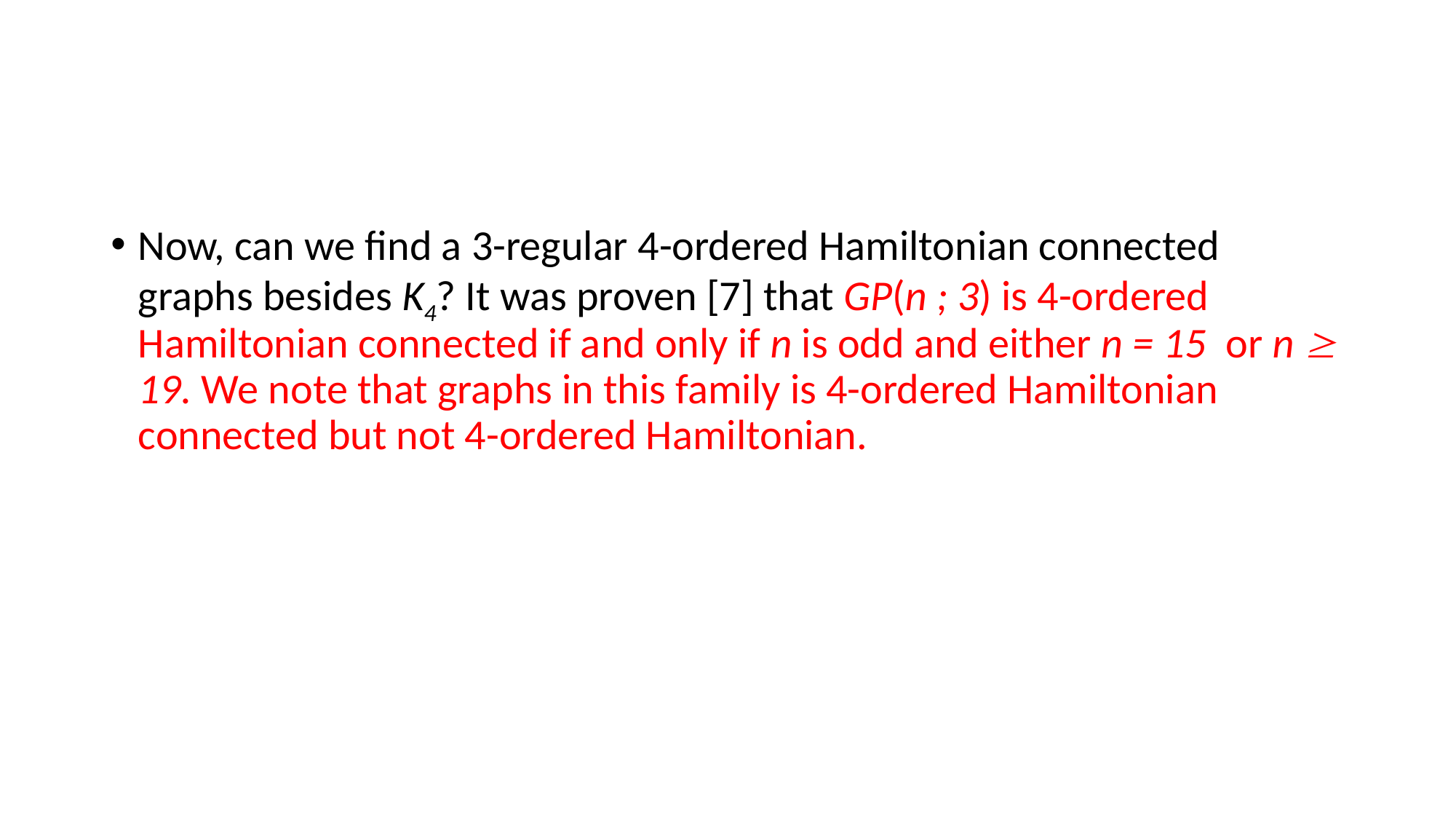

#
Now, can we find a 3-regular 4-ordered Hamiltonian connected graphs besides K4? It was proven [7] that GP(n ; 3) is 4-ordered Hamiltonian connected if and only if n is odd and either n = 15  or n ≥ 19. We note that graphs in this family is 4-ordered Hamiltonian connected but not 4-ordered Hamiltonian.